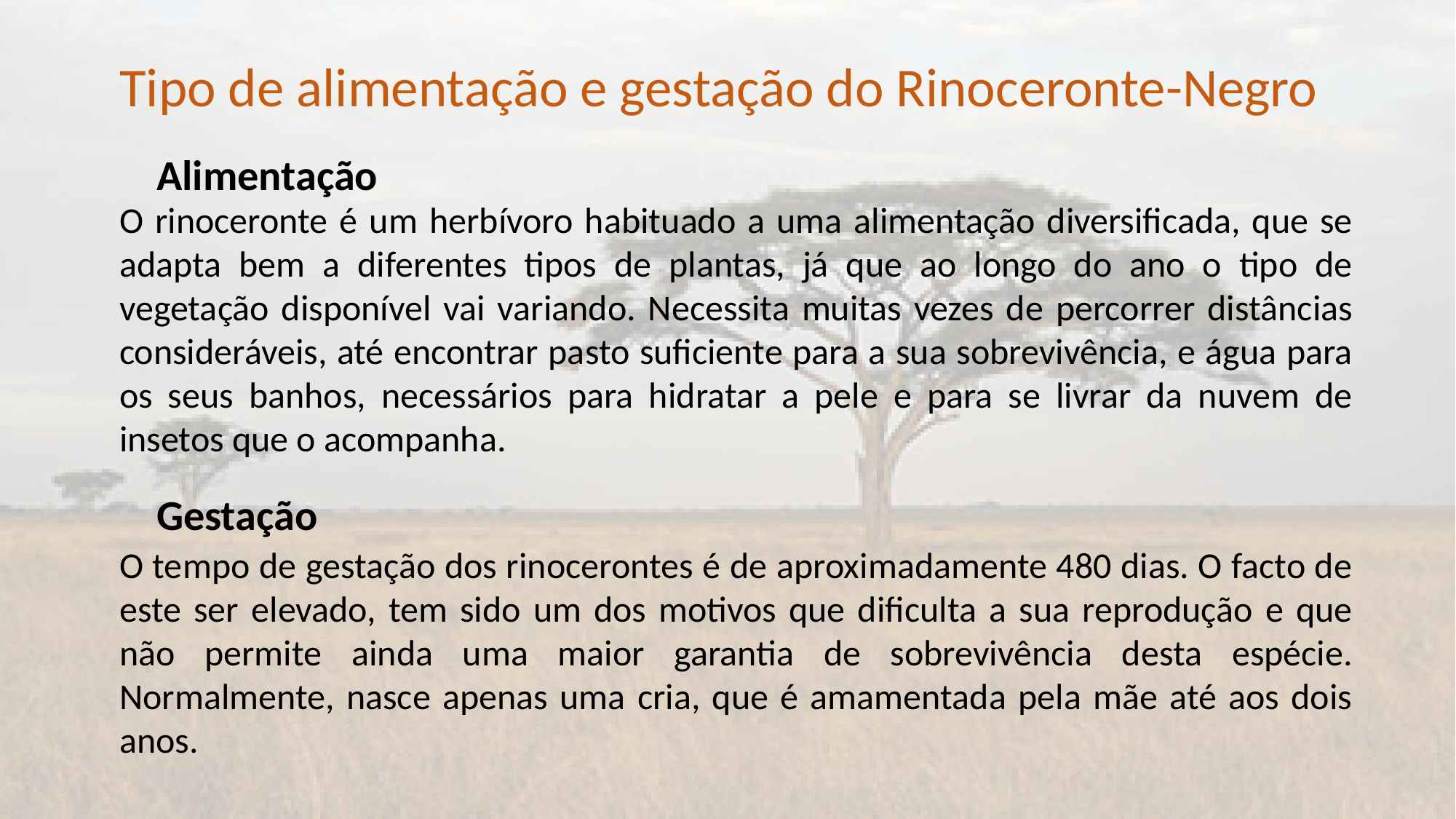

# Tipo de alimentação e gestação do Rinoceronte-Negro
Alimentação
O rinoceronte é um herbívoro habituado a uma alimentação diversificada, que se adapta bem a diferentes tipos de plantas, já que ao longo do ano o tipo de vegetação disponível vai variando. Necessita muitas vezes de percorrer distâncias consideráveis, até encontrar pasto suficiente para a sua sobrevivência, e água para os seus banhos, necessários para hidratar a pele e para se livrar da nuvem de insetos que o acompanha.
Gestação
O tempo de gestação dos rinocerontes é de aproximadamente 480 dias. O facto de este ser elevado, tem sido um dos motivos que dificulta a sua reprodução e que não permite ainda uma maior garantia de sobrevivência desta espécie. Normalmente, nasce apenas uma cria, que é amamentada pela mãe até aos dois anos.